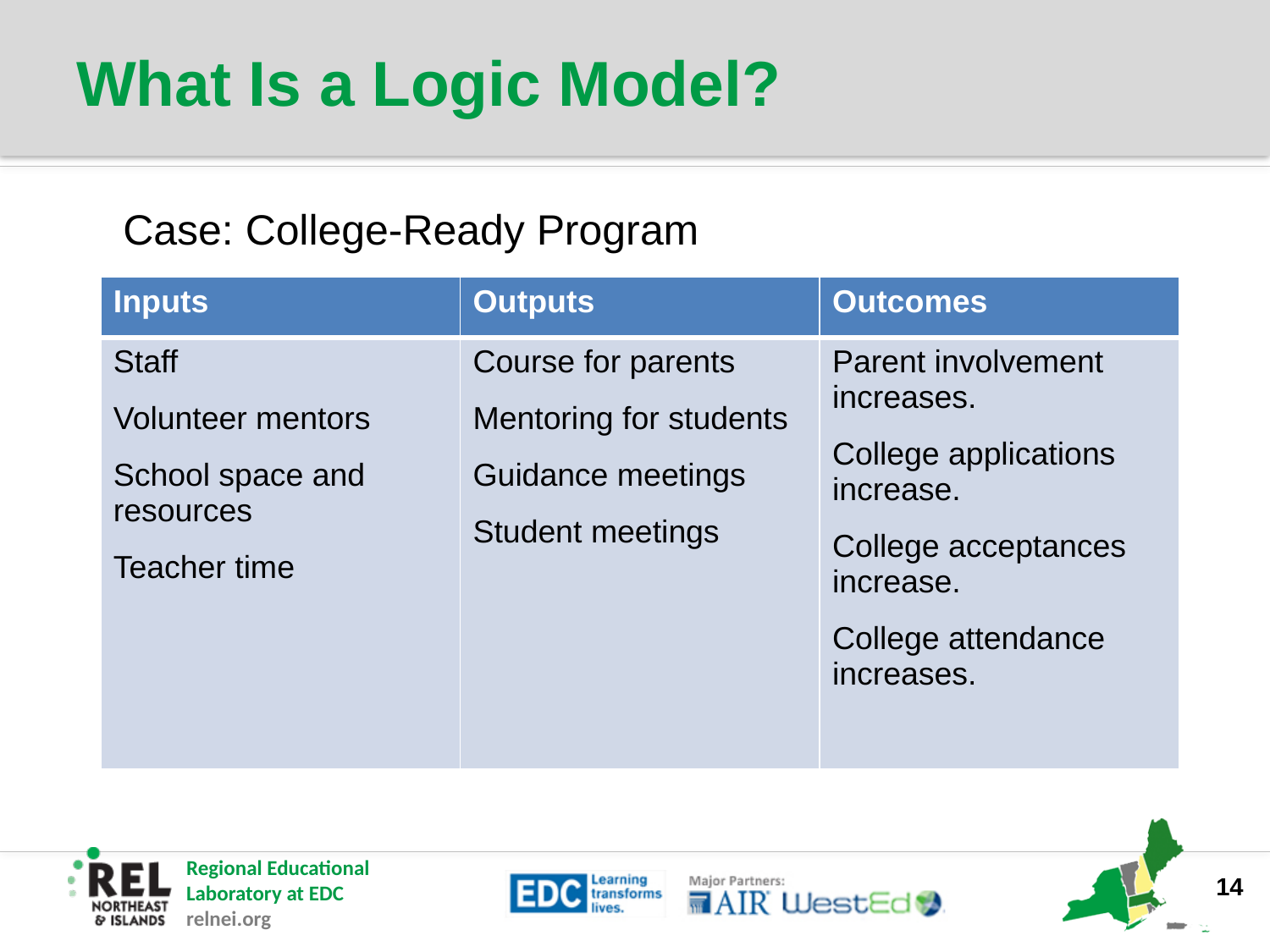

# What Is a Logic Model?
Case: College-Ready Program
| Inputs | Outputs | Outcomes |
| --- | --- | --- |
| Staff Volunteer mentors School space and resources Teacher time | Course for parents Mentoring for students Guidance meetings Student meetings | Parent involvement increases. College applications increase. College acceptances increase. College attendance increases. |
14